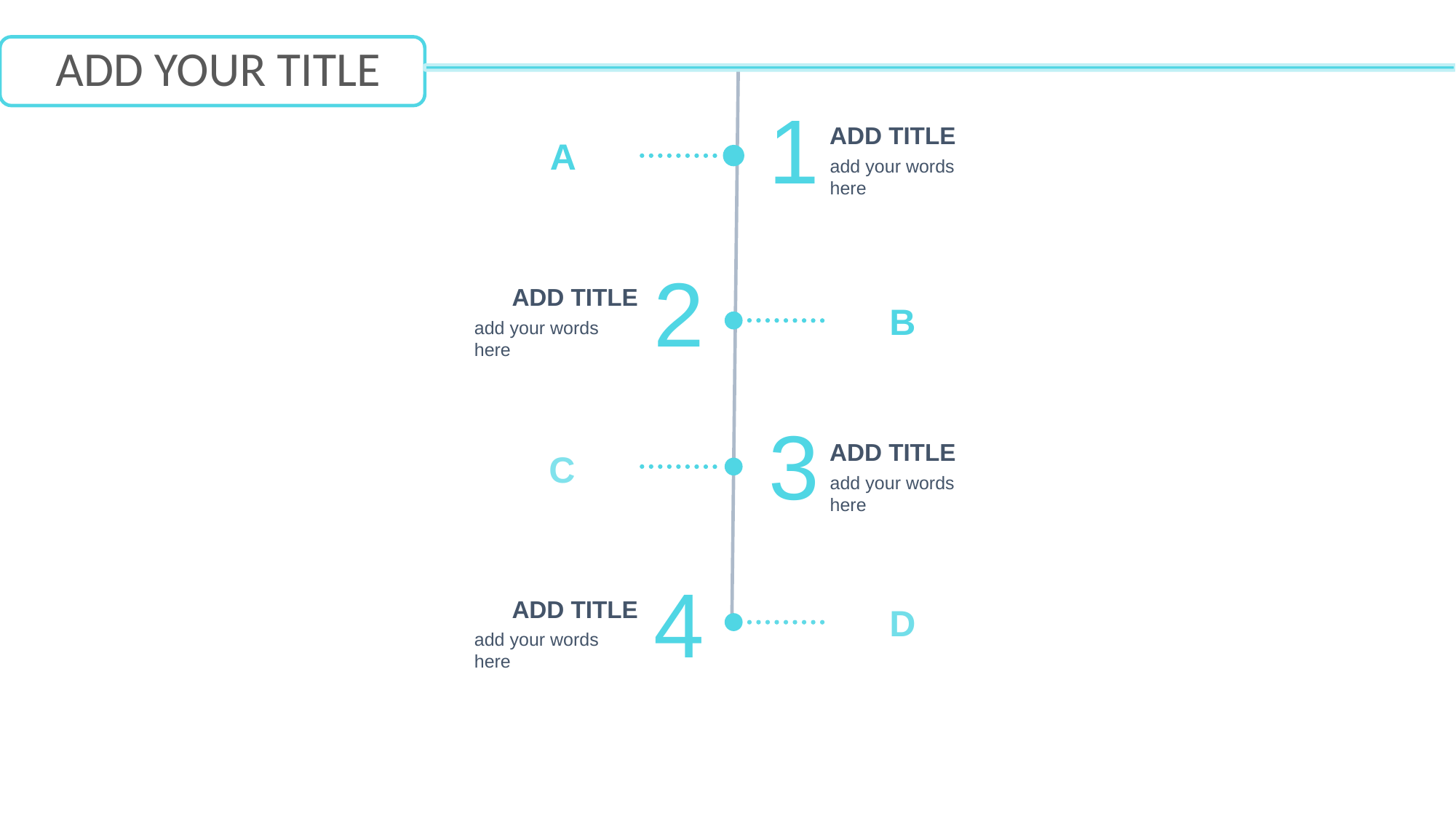

ADD YOUR TITLE

1
ADD TITLE
A

add your words here

2
ADD TITLE
B

add your words here

3
ADD TITLE
C

add your words here
4
ADD TITLE
D

add your words here